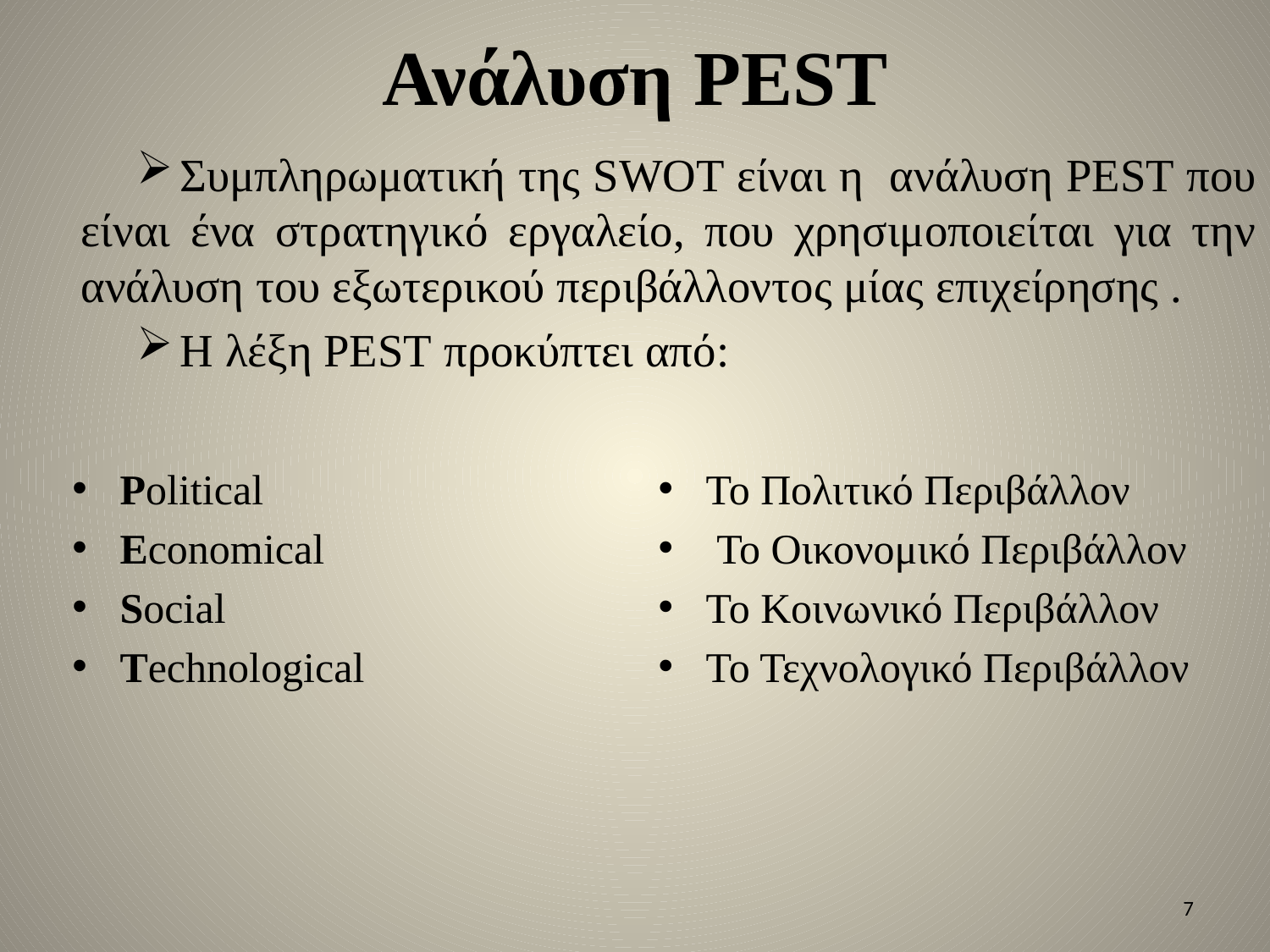

Ανάλυση PEST
Συμπληρωματική της SWOT είναι η  ανάλυση PEST που είναι ένα στρατηγικό εργαλείο, που χρησιμοποιείται για την ανάλυση του εξωτερικού περιβάλλοντος μίας επιχείρησης .
Η λέξη PEST προκύπτει από:

Political
Economical
Social
Technological
To Πολιτικό Περιβάλλον
 Το Οικονομικό Περιβάλλον
Το Κοινωνικό Περιβάλλον
Το Τεχνολογικό Περιβάλλον
7